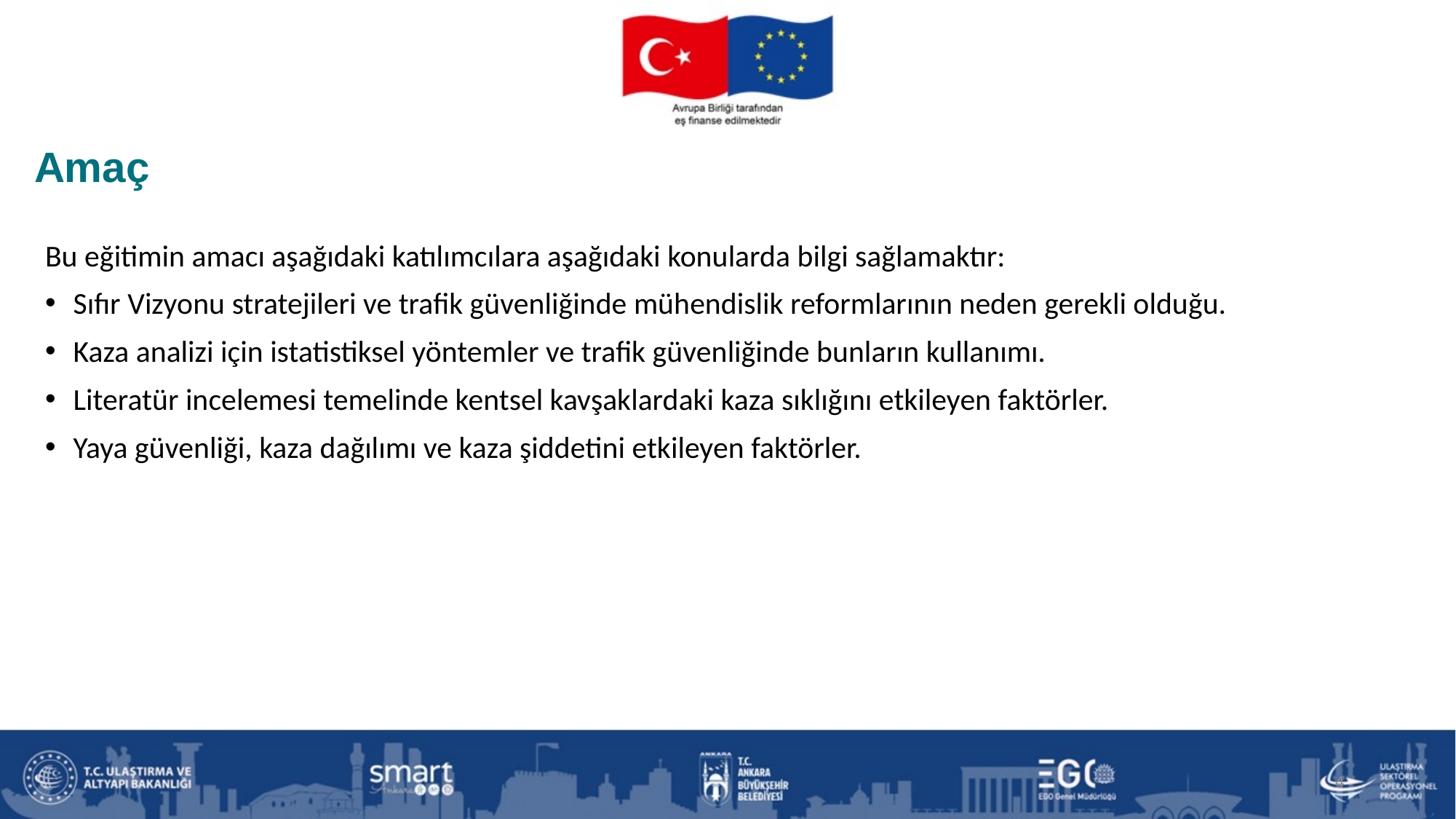

Amaç

Bu eğitimin amacı aşağıdaki katılımcılara aşağıdaki konularda bilgi sağlamaktır:
Sıfır Vizyonu stratejileri ve trafik güvenliğinde mühendislik reformlarının neden gerekli olduğu.
Kaza analizi için istatistiksel yöntemler ve trafik güvenliğinde bunların kullanımı.
Literatür incelemesi temelinde kentsel kavşaklardaki kaza sıklığını etkileyen faktörler.
Yaya güvenliği, kaza dağılımı ve kaza şiddetini etkileyen faktörler.

4